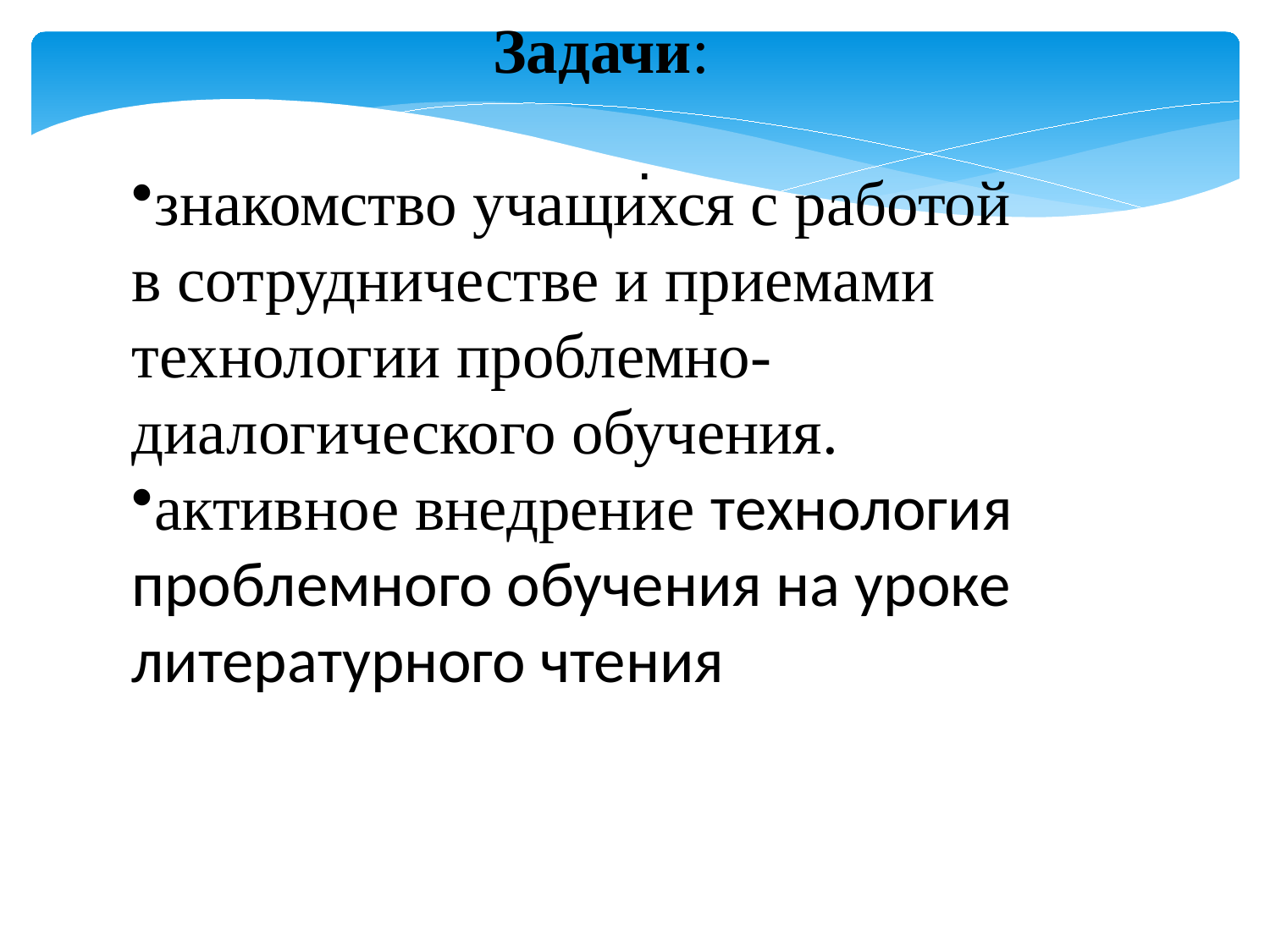

Задачи:

знакомство учащихся с работой в сотрудничестве и приемами технологии проблемно-диалогического обучения.
активное внедрение технология проблемного обучения на уроке  литературного чтения

.